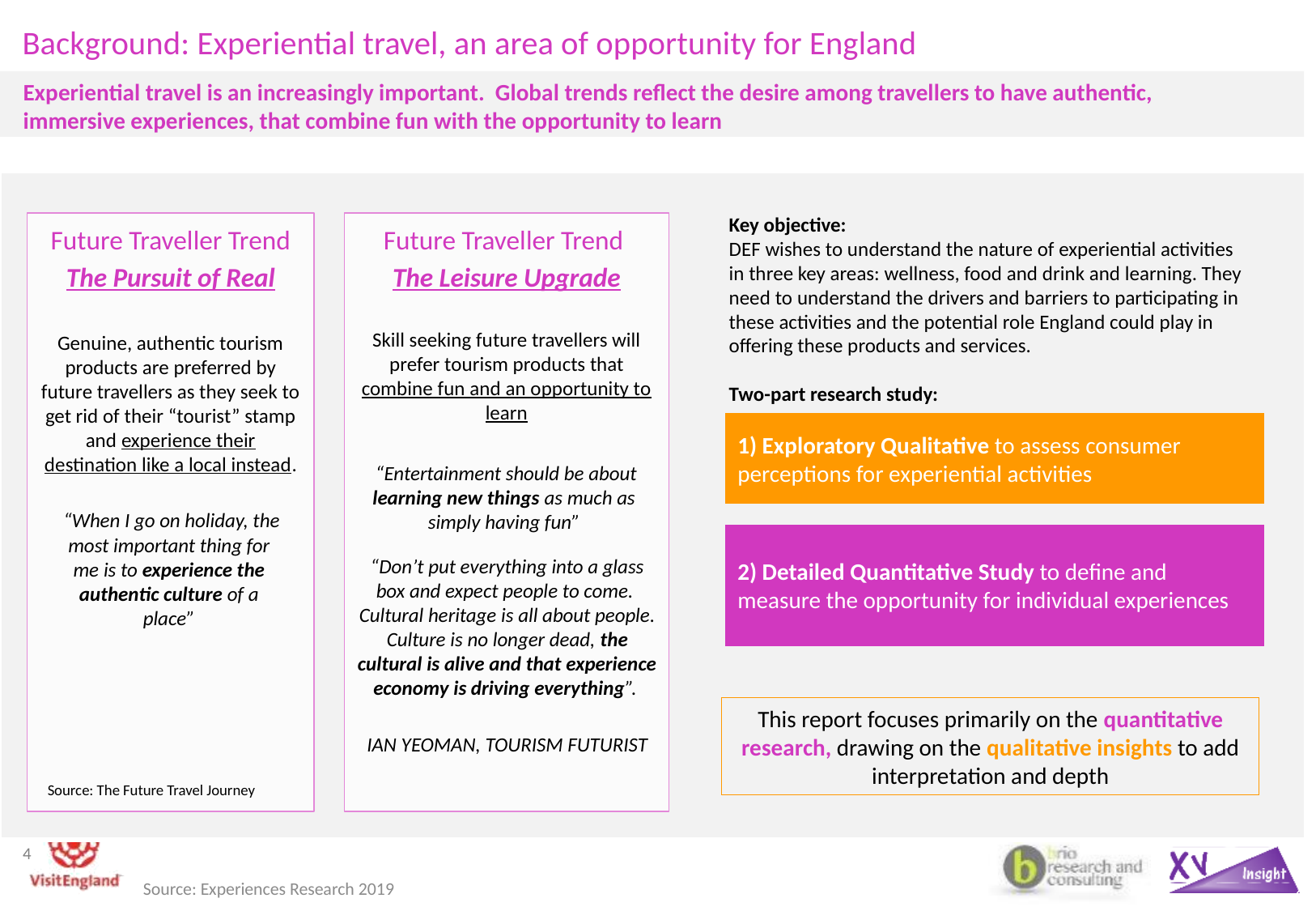

# Background: Experiential travel, an area of opportunity for England

Experiential travel is an increasingly important.  Global trends reflect the desire among travellers to have authentic, immersive experiences, that combine fun with the opportunity to learn
|  |
| --- |
Key objective:
DEF wishes to understand the nature of experiential activities in three key areas: wellness, food and drink and learning. They need to understand the drivers and barriers to participating in these activities and the potential role England could play in offering these products and services.

Two-part research study:

Future Traveller Trend
The Pursuit of Real

Genuine, authentic tourism products are preferred by future travellers as they seek to get rid of their “tourist” stamp and experience their destination like a local instead.

Future Traveller Trend
The Leisure Upgrade

Skill seeking future travellers will prefer tourism products that combine fun and an opportunity to learn

1) Exploratory Qualitative to assess consumer perceptions for experiential activities
 “Entertainment should be about learning new things as much as simply having fun”
 “When I go on holiday, the most important thing for me is to experience the authentic culture of a place”
2) Detailed Quantitative Study to define and measure the opportunity for individual experiences
“Don’t put everything into a glass box and expect people to come.  Cultural heritage is all about people. Culture is no longer dead, the cultural is alive and that experience economy is driving everything”.

IAN YEOMAN, TOURISM FUTURIST
This report focuses primarily on the quantitative research, drawing on the qualitative insights to add interpretation and depth
Source: The Future Travel Journey
4
4
Source: The Future Travel Journey